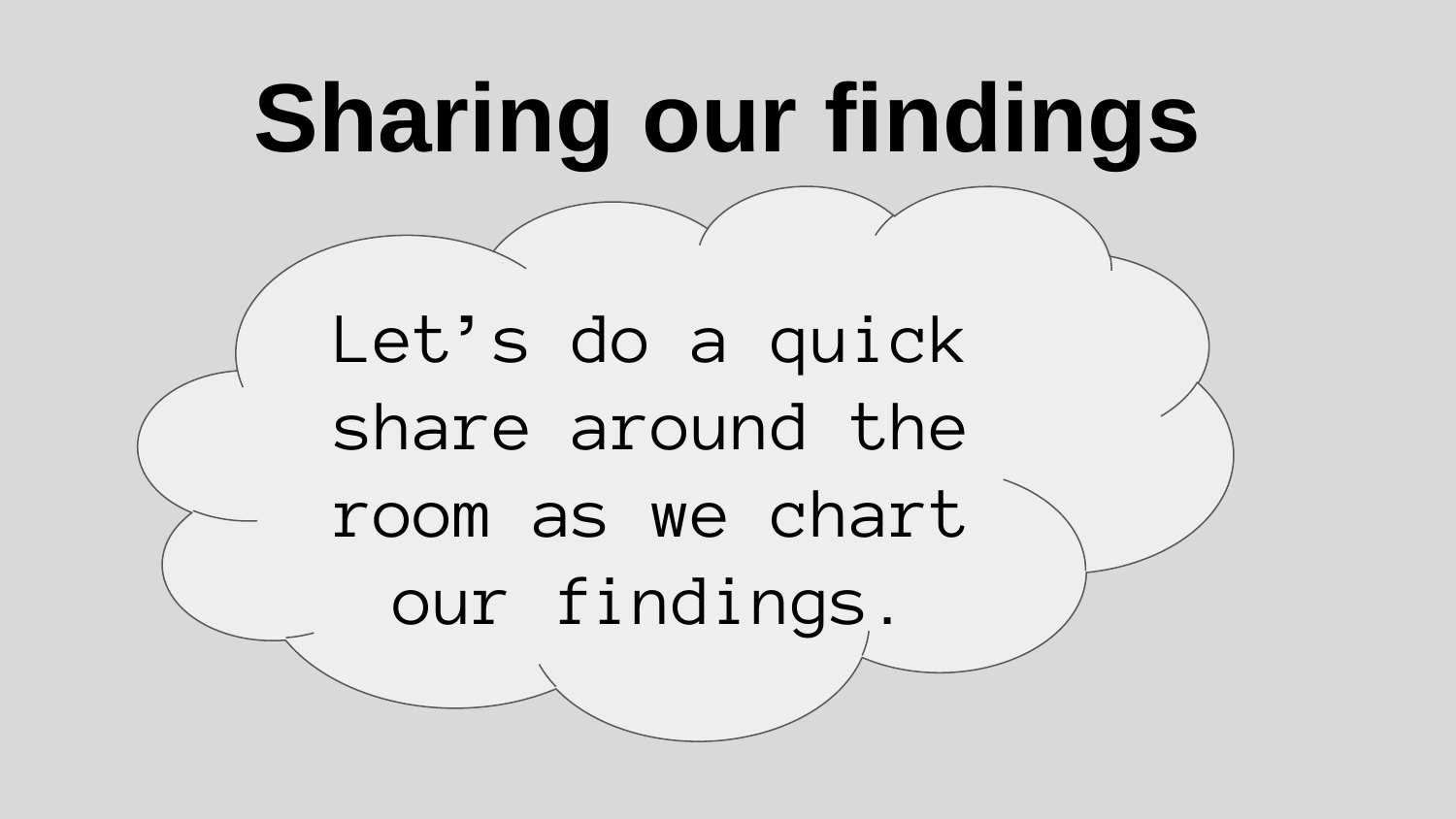

# Sharing our findings

Let’s do a quick share around the room as we chart our findings.